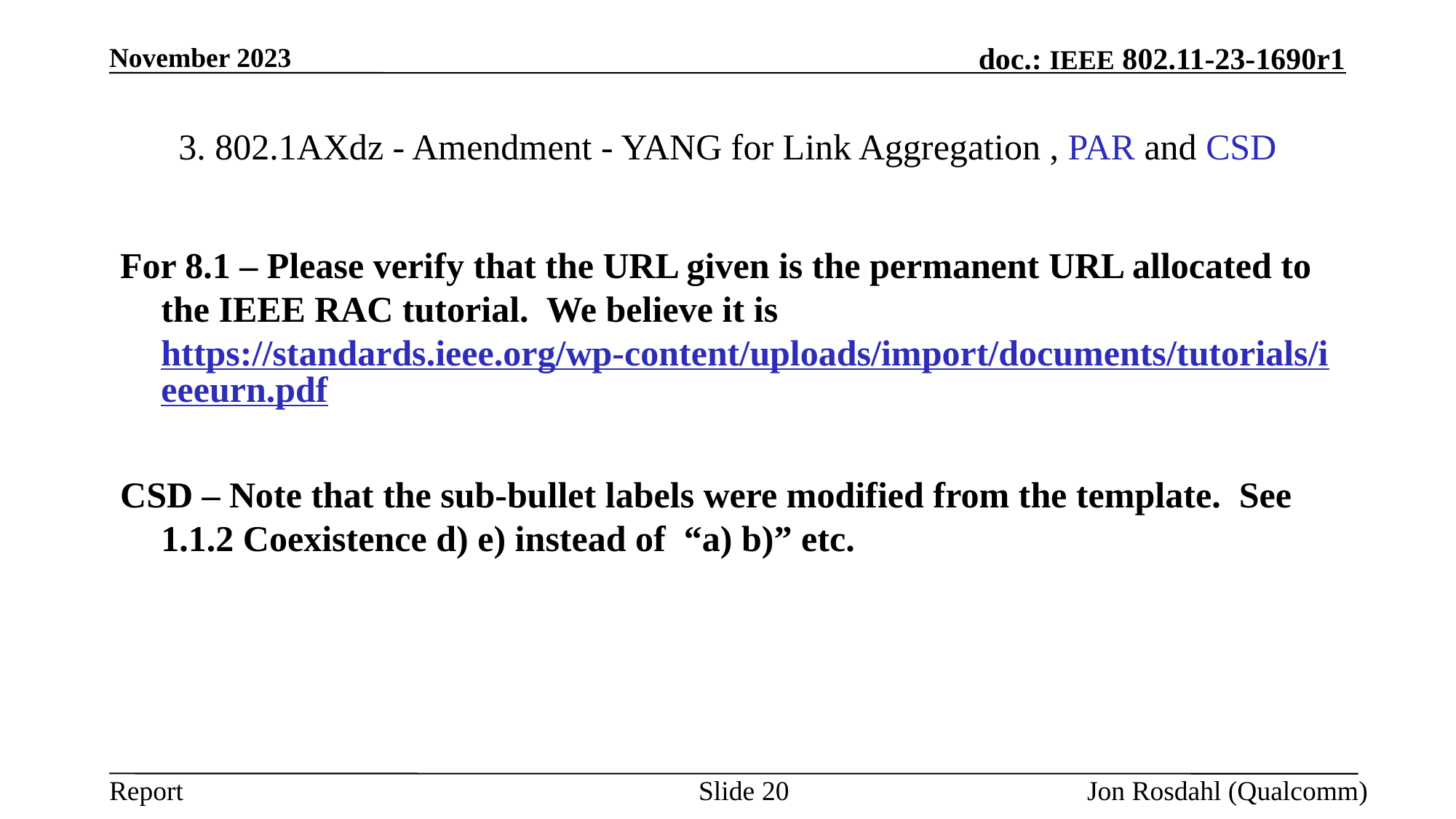

November 2023
# 3. 802.1AXdz - Amendment - YANG for Link Aggregation , PAR and CSD
For 8.1 – Please verify that the URL given is the permanent URL allocated to the IEEE RAC tutorial.  We believe it is https://standards.ieee.org/wp-content/uploads/import/documents/tutorials/ieeeurn.pdf

CSD – Note that the sub-bullet labels were modified from the template.  See 1.1.2 Coexistence d) e) instead of  “a) b)” etc.

Slide 20
Jon Rosdahl (Qualcomm)